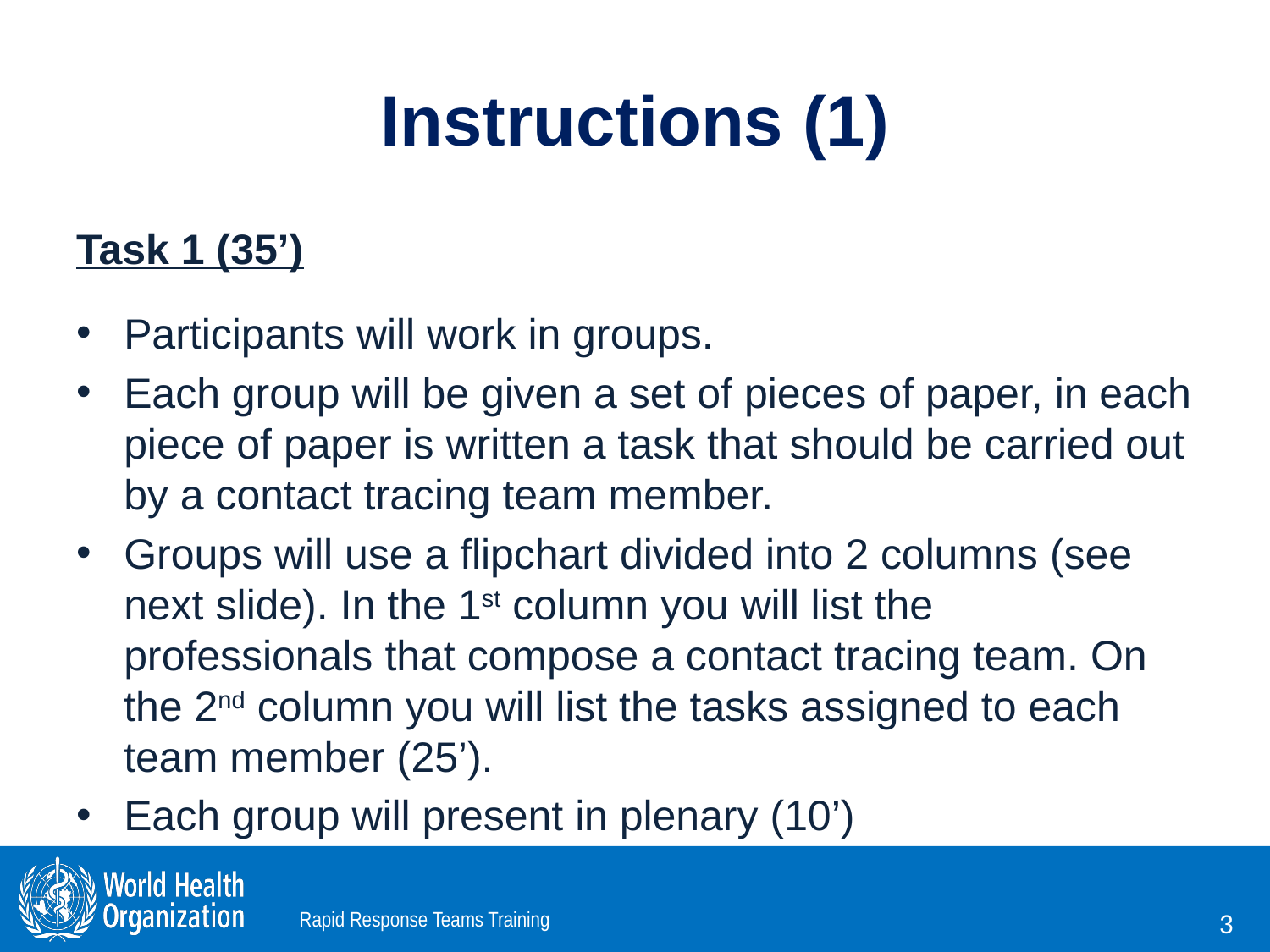

# Instructions (1)
Task 1 (35’)

Participants will work in groups.
Each group will be given a set of pieces of paper, in each piece of paper is written a task that should be carried out by a contact tracing team member.
Groups will use a flipchart divided into 2 columns (see next slide). In the 1st column you will list the professionals that compose a contact tracing team. On the 2nd column you will list the tasks assigned to each team member (25’).
Each group will present in plenary (10’)